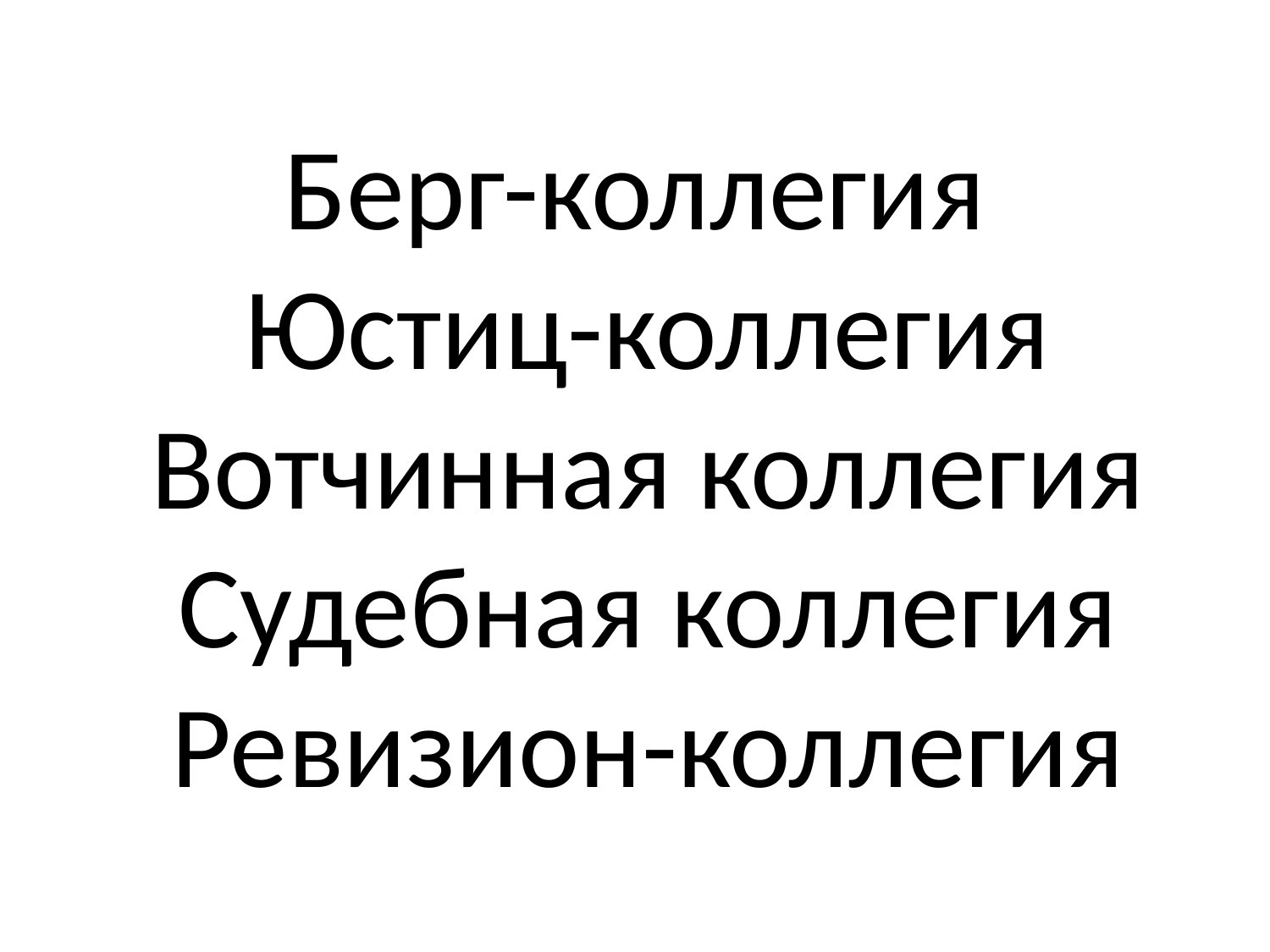

# Берг-коллегия Юстиц-коллегия Вотчинная коллегия Судебная коллегия Ревизион-коллегия